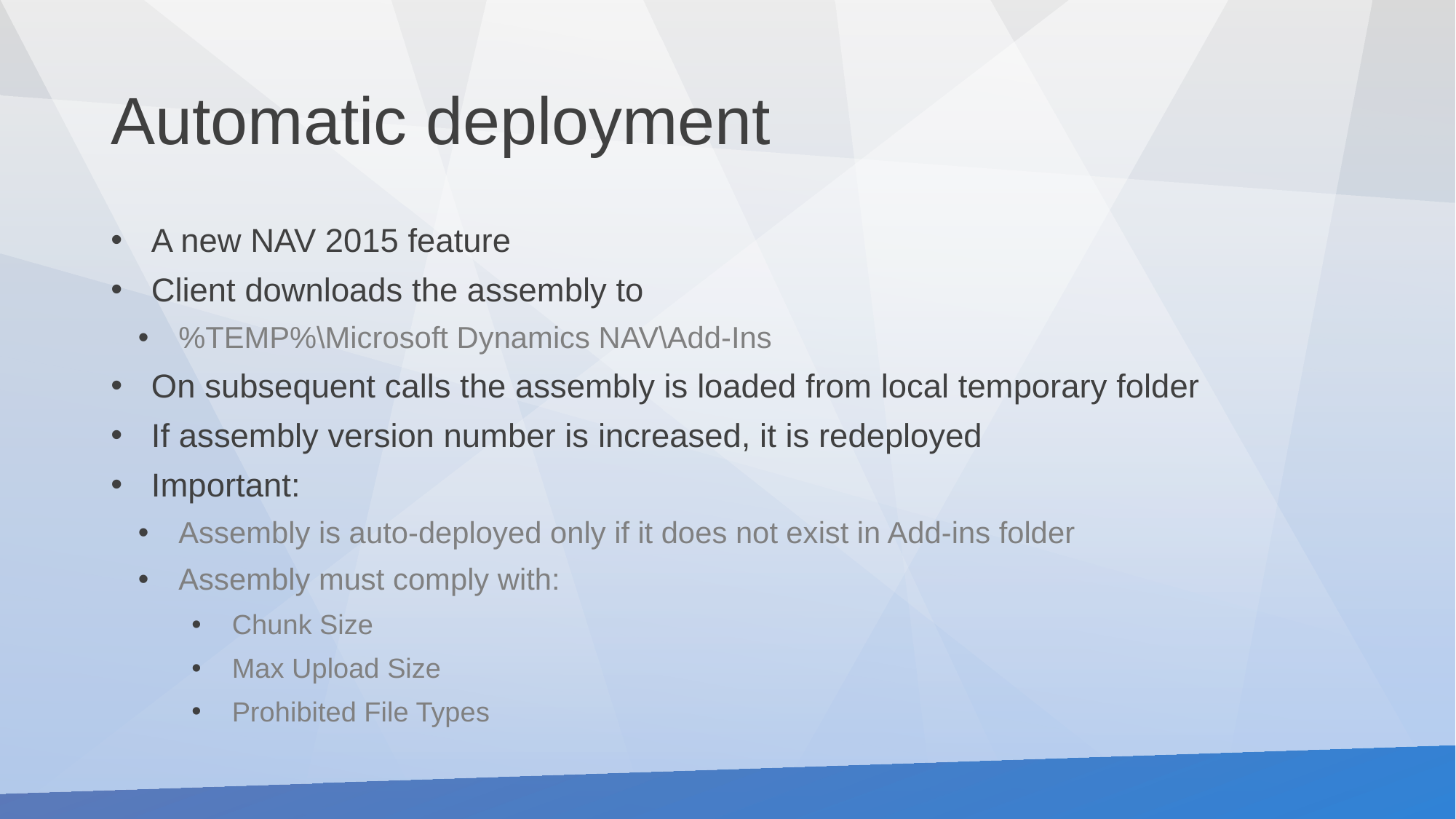

# Automatic deployment
A new NAV 2015 feature
Client downloads the assembly to
%TEMP%\Microsoft Dynamics NAV\Add-Ins
On subsequent calls the assembly is loaded from local temporary folder
If assembly version number is increased, it is redeployed
Important:
Assembly is auto-deployed only if it does not exist in Add-ins folder
Assembly must comply with:
Chunk Size
Max Upload Size
Prohibited File Types